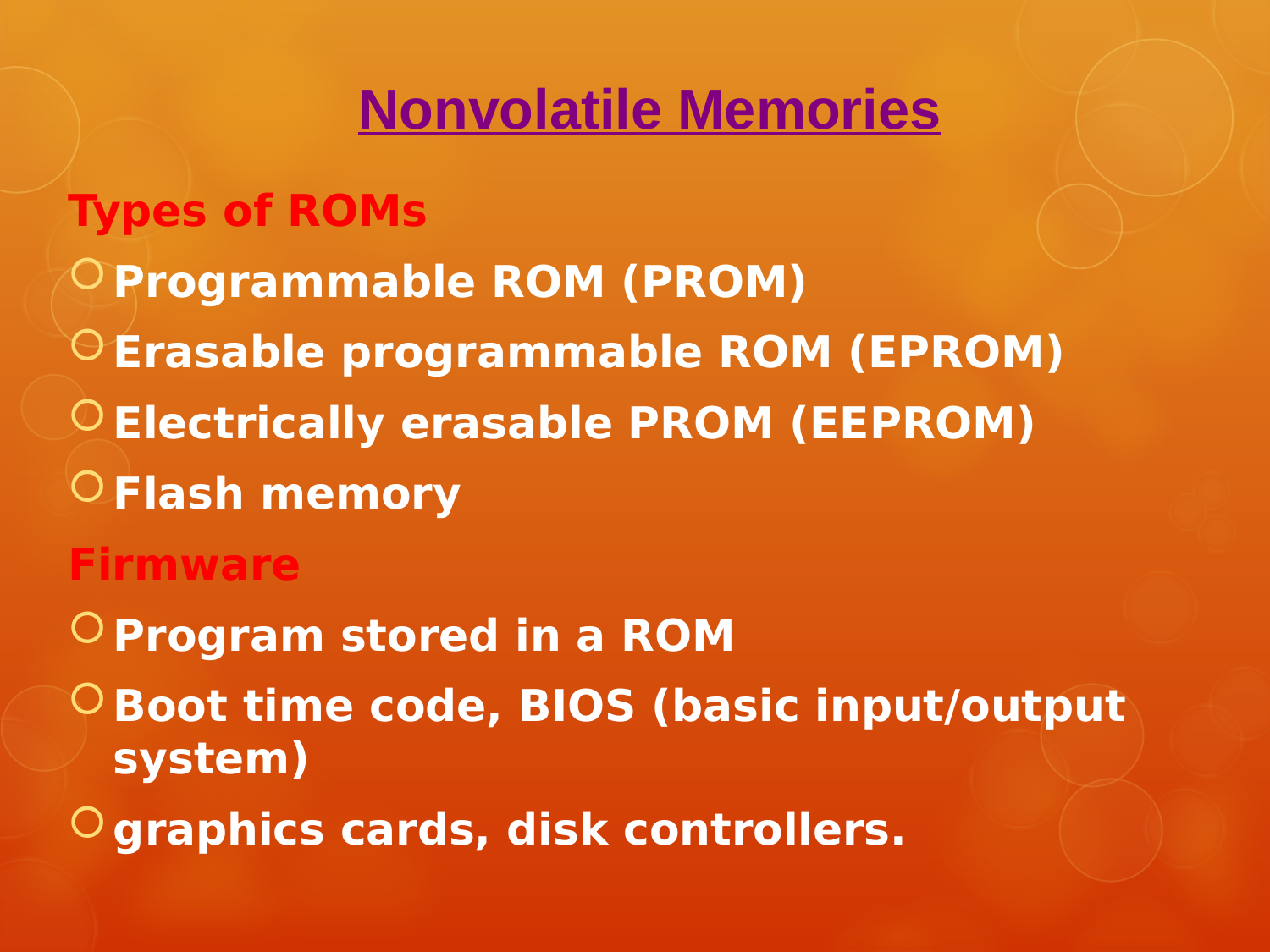

Nonvolatile Memories
Types of ROMs
Programmable ROM (PROM)
Erasable programmable ROM (EPROM)
Electrically erasable PROM (EEPROM)
Flash memory
Firmware
Program stored in a ROM
Boot time code, BIOS (basic input/output system)
graphics cards, disk controllers.